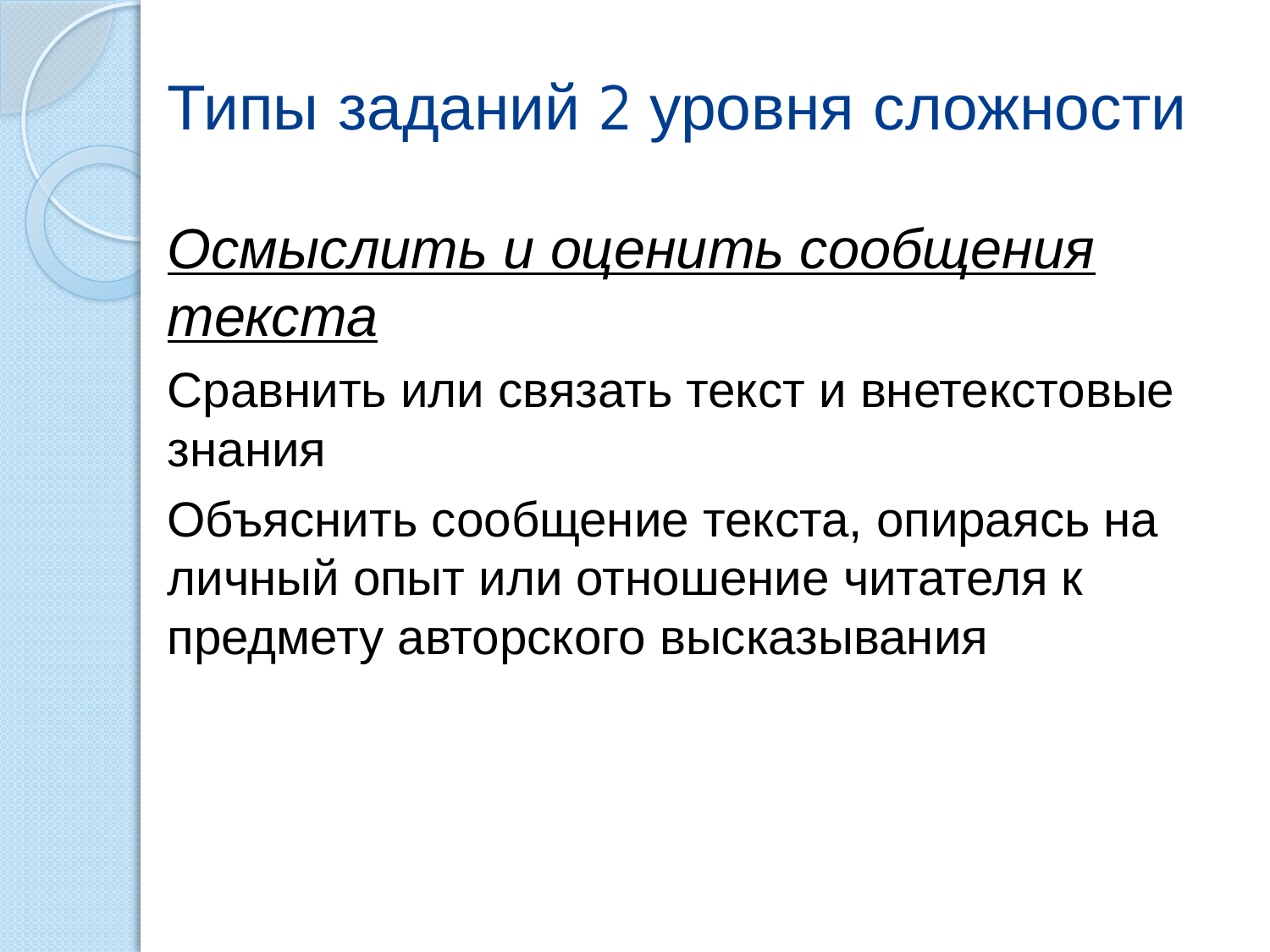

# Типы заданий 2 уровня сложности
Осмыслить и оценить сообщения текста
Сравнить или связать текст и внетекстовые знания
Объяснить сообщение текста, опираясь на личный опыт или отношение читателя к предмету авторского высказывания